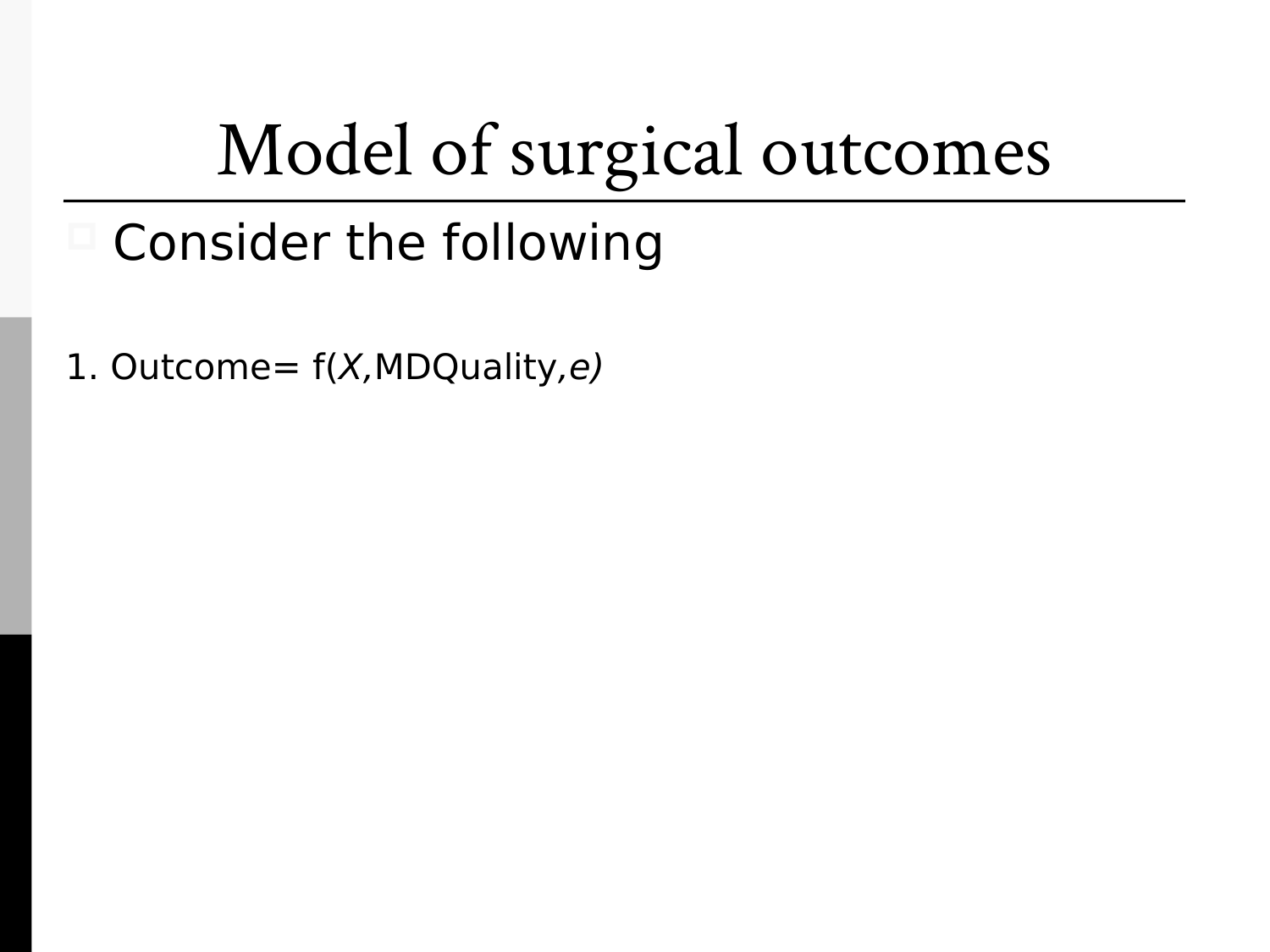

# Model of surgical outcomes
Consider the following

1. Outcome= f(X,MDQuality,e)